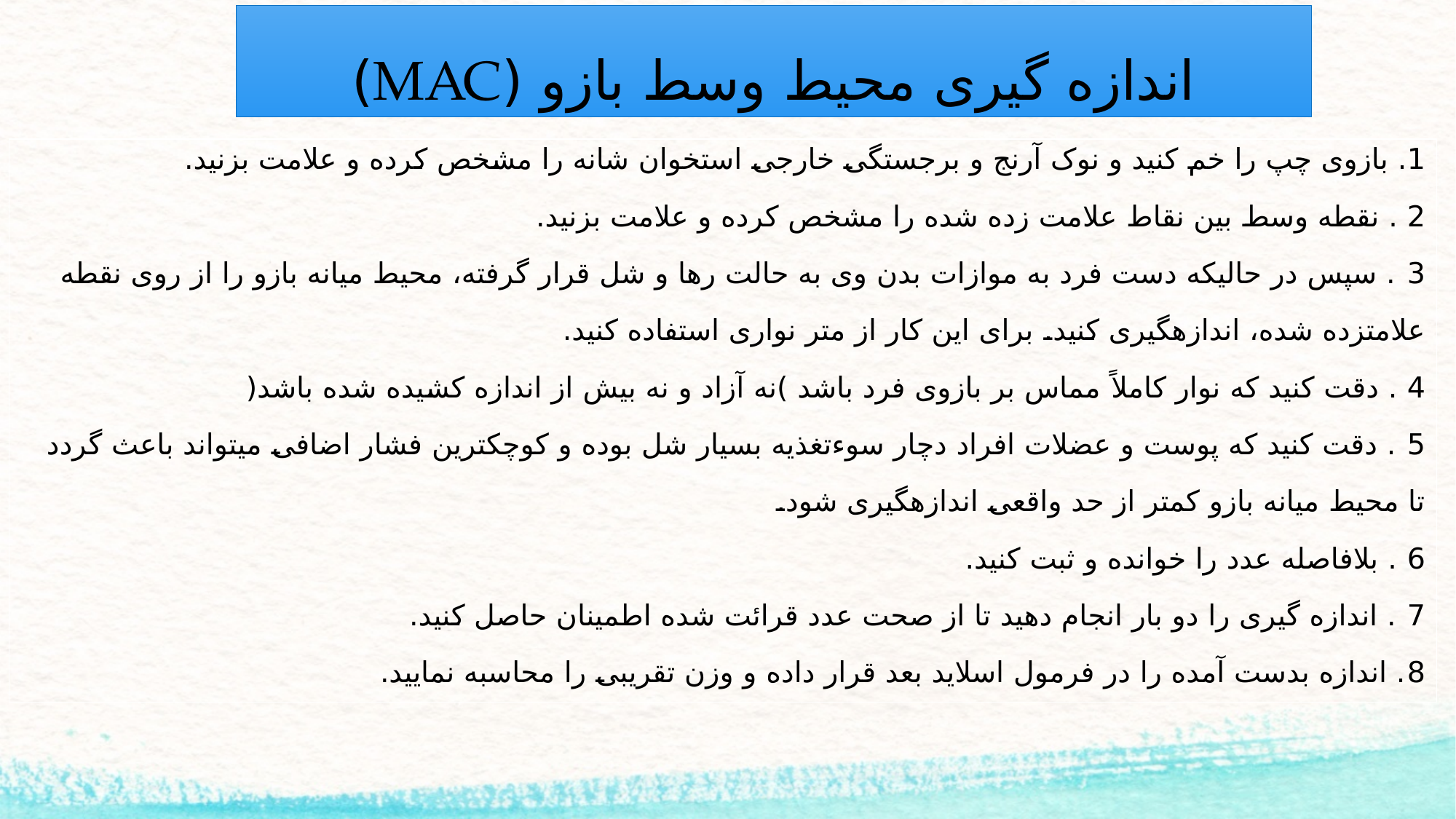

# اندازه گیری محیط وسط بازو (MAC)
1. بازوی چپ را خم کنید و نوک آرنج و برجستگی خارجی استخوان شانه را مشخص کرده و علامت بزنید.
2 . نقطه وسط بین نقاط علامت زده شده را مشخص کرده و علامت بزنید.
3 . سپس در حالیکه دست فرد به موازات بدن وی به حالت رها و شل قرار گرفته، محیط میانه بازو را از روی نقطه
علامتزده شده، اندازهگیری کنید. برای این کار از متر نواری استفاده کنید.
4 . دقت کنید که نوار کاملاً مماس بر بازوی فرد باشد )نه آزاد و نه بیش از اندازه کشیده شده باشد(
5 . دقت کنید که پوست و عضلات افراد دچار سوءتغذیه بسیار شل بوده و کوچکترین فشار اضافی میتواند باعث گردد
تا محیط میانه بازو کمتر از حد واقعی اندازهگیری شود.
6 . بلافاصله عدد را خوانده و ثبت کنید.
7 . اندازه گیری را دو بار انجام دهید تا از صحت عدد قرائت شده اطمینان حاصل کنید.
8. اندازه بدست آمده را در فرمول اسلاید بعد قرار داده و وزن تقریبی را محاسبه نمایید.